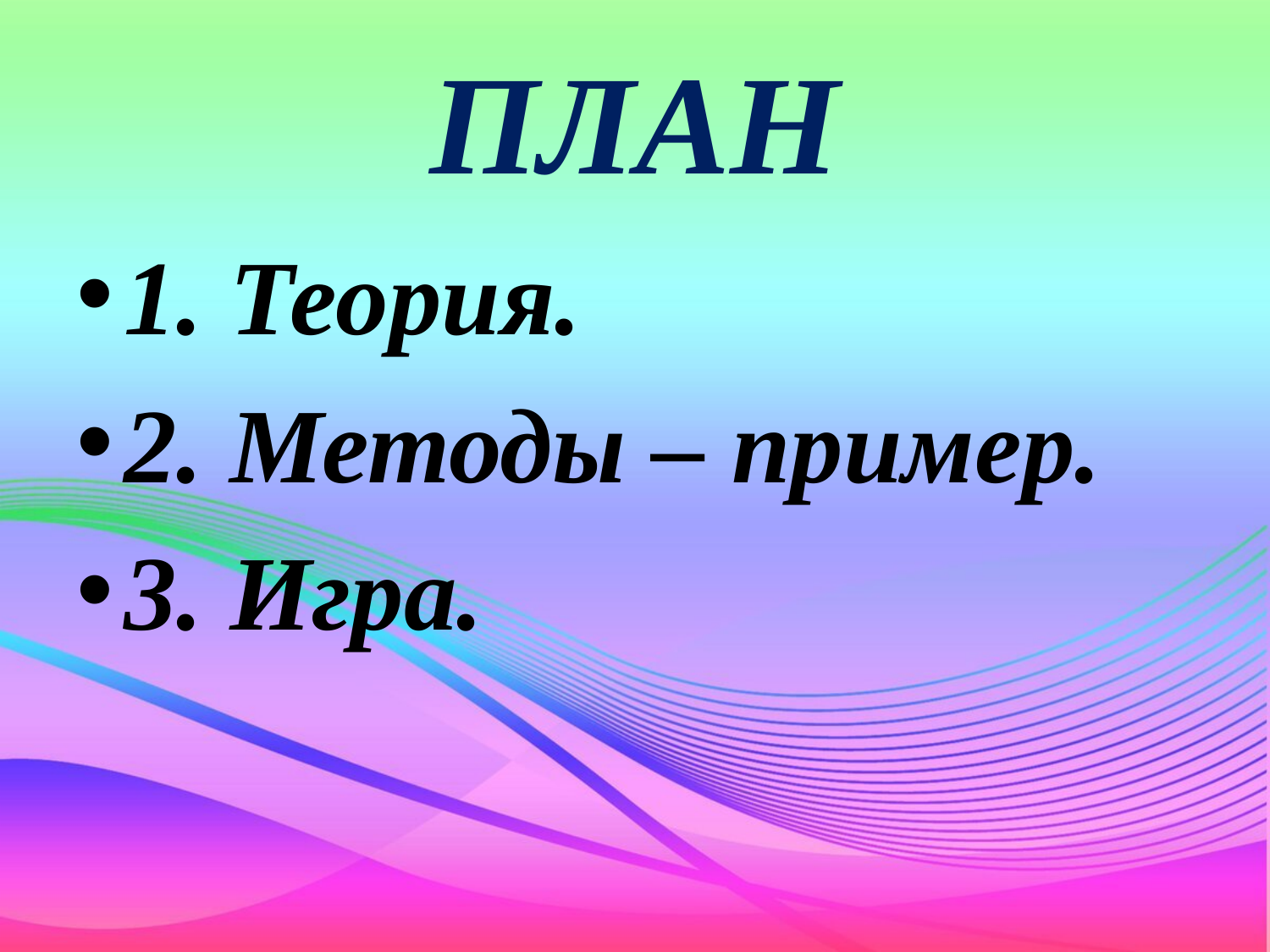

# ПЛАН
1. Теория.
2. Методы – пример.
3. Игра.